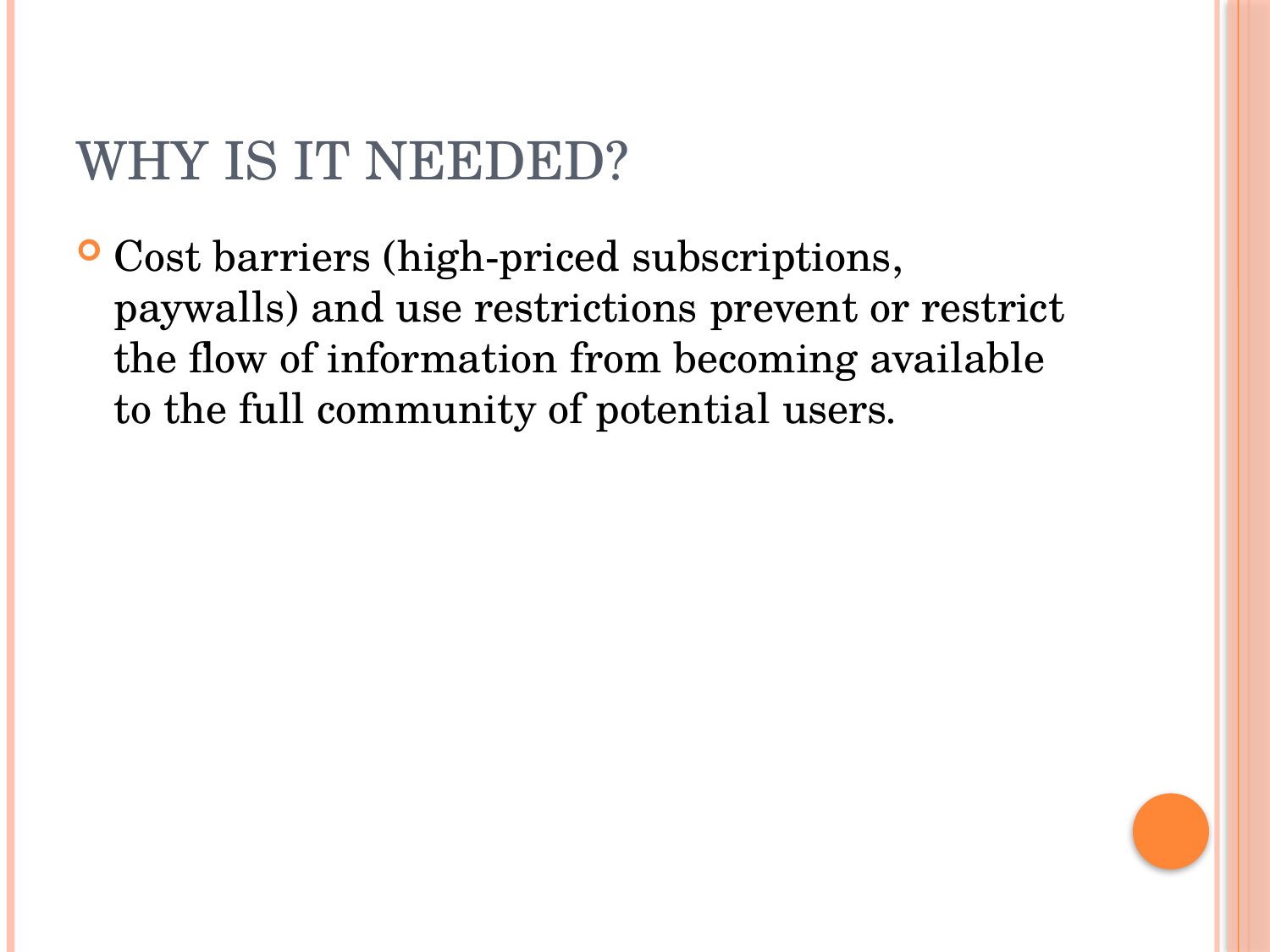

# WHY is it needed?
Cost barriers (high-priced subscriptions, paywalls) and use restrictions prevent or restrict the flow of information from becoming available to the full community of potential users.